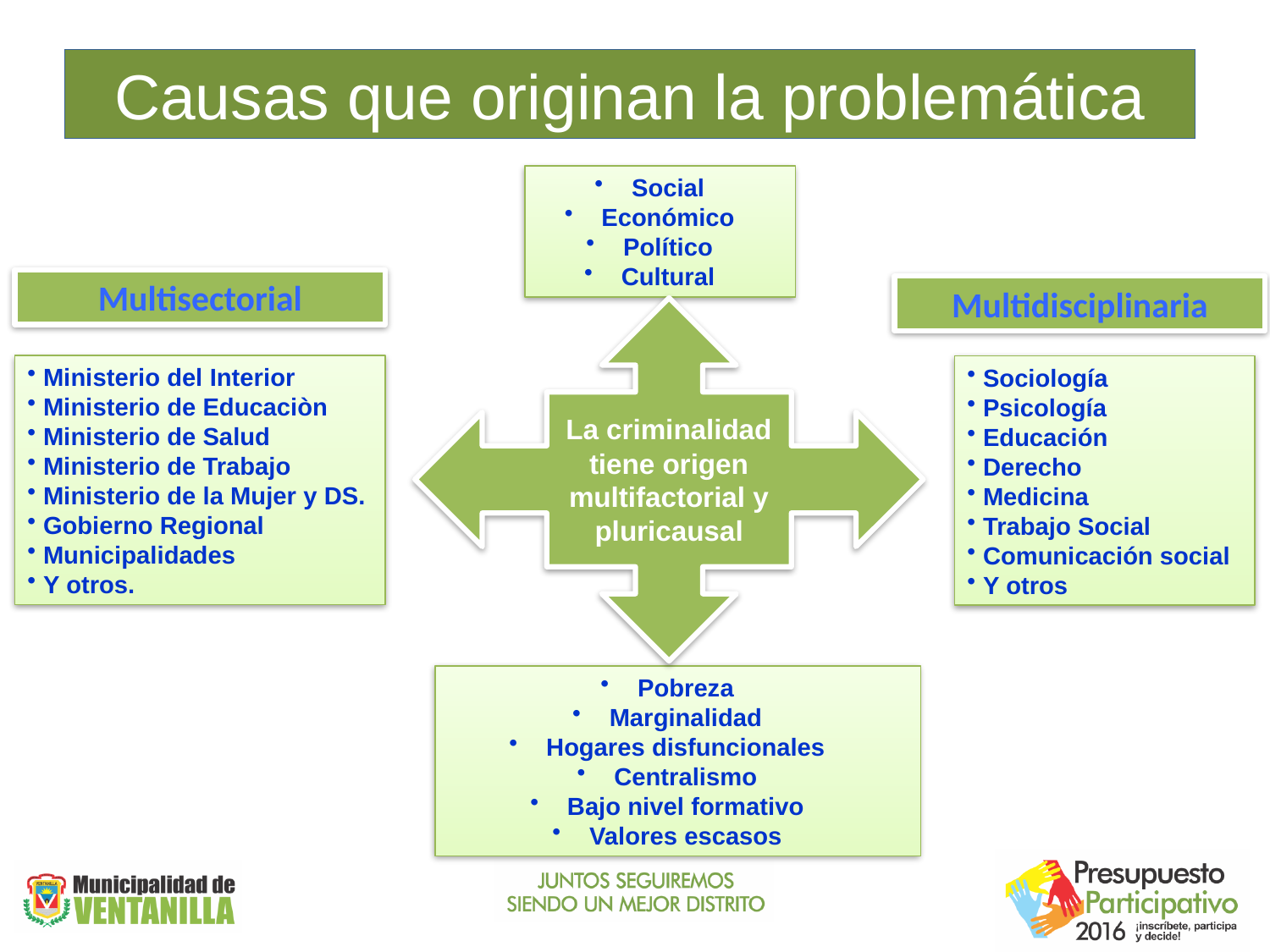

Causas que originan la problemática
 Social
 Económico
 Político
 Cultural
Multisectorial
Multidisciplinaria
La criminalidad tiene origen multifactorial y pluricausal
 Ministerio del Interior
 Ministerio de Educaciòn
 Ministerio de Salud
 Ministerio de Trabajo
 Ministerio de la Mujer y DS.
 Gobierno Regional
 Municipalidades
 Y otros.
 Sociología
 Psicología
 Educación
 Derecho
 Medicina
 Trabajo Social
 Comunicación social
 Y otros
 Pobreza
 Marginalidad
 Hogares disfuncionales
 Centralismo
 Bajo nivel formativo
 Valores escasos